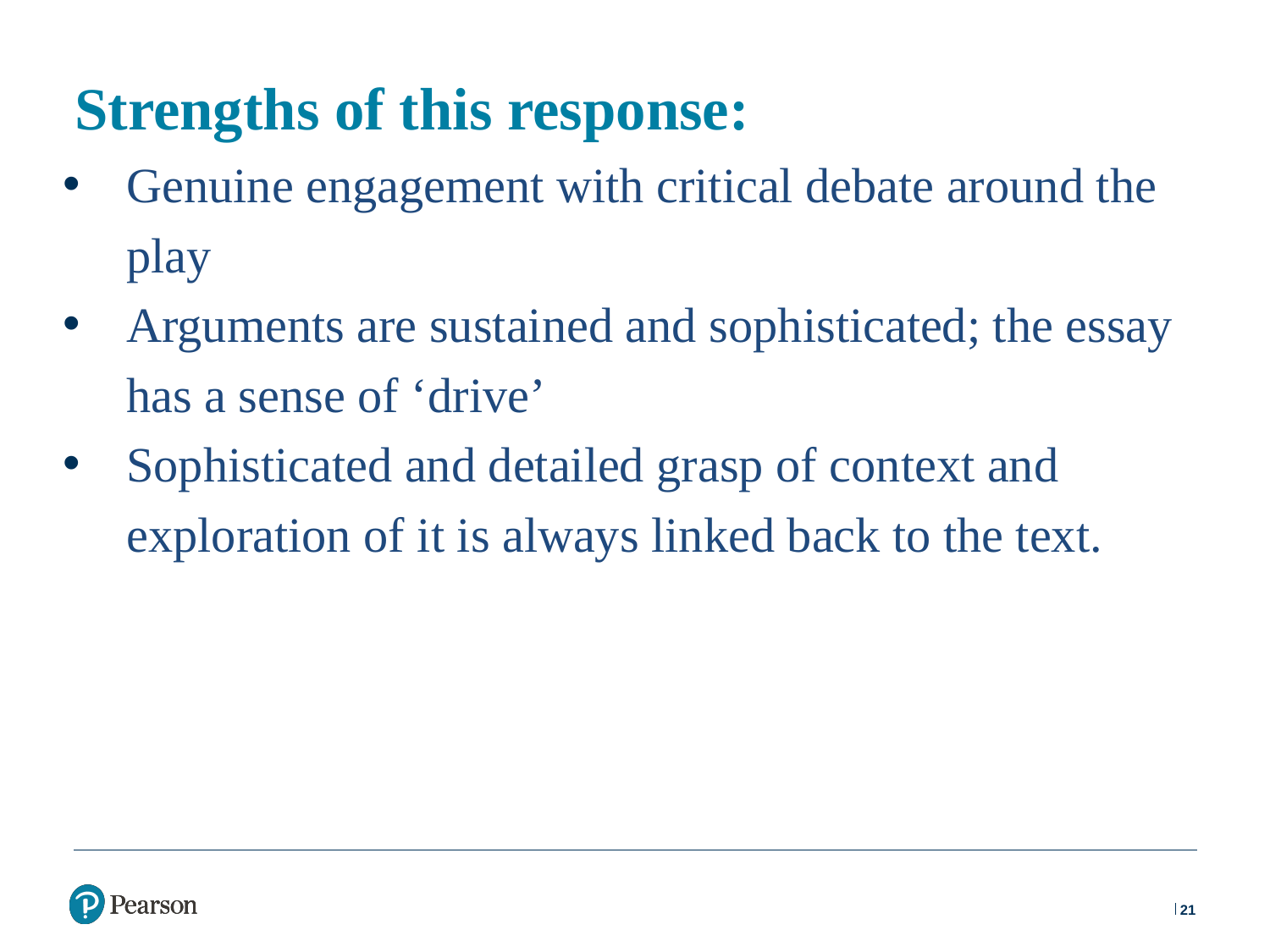

# Strengths of this response:
Genuine engagement with critical debate around the play
Arguments are sustained and sophisticated; the essay has a sense of ‘drive’
Sophisticated and detailed grasp of context and exploration of it is always linked back to the text.

21